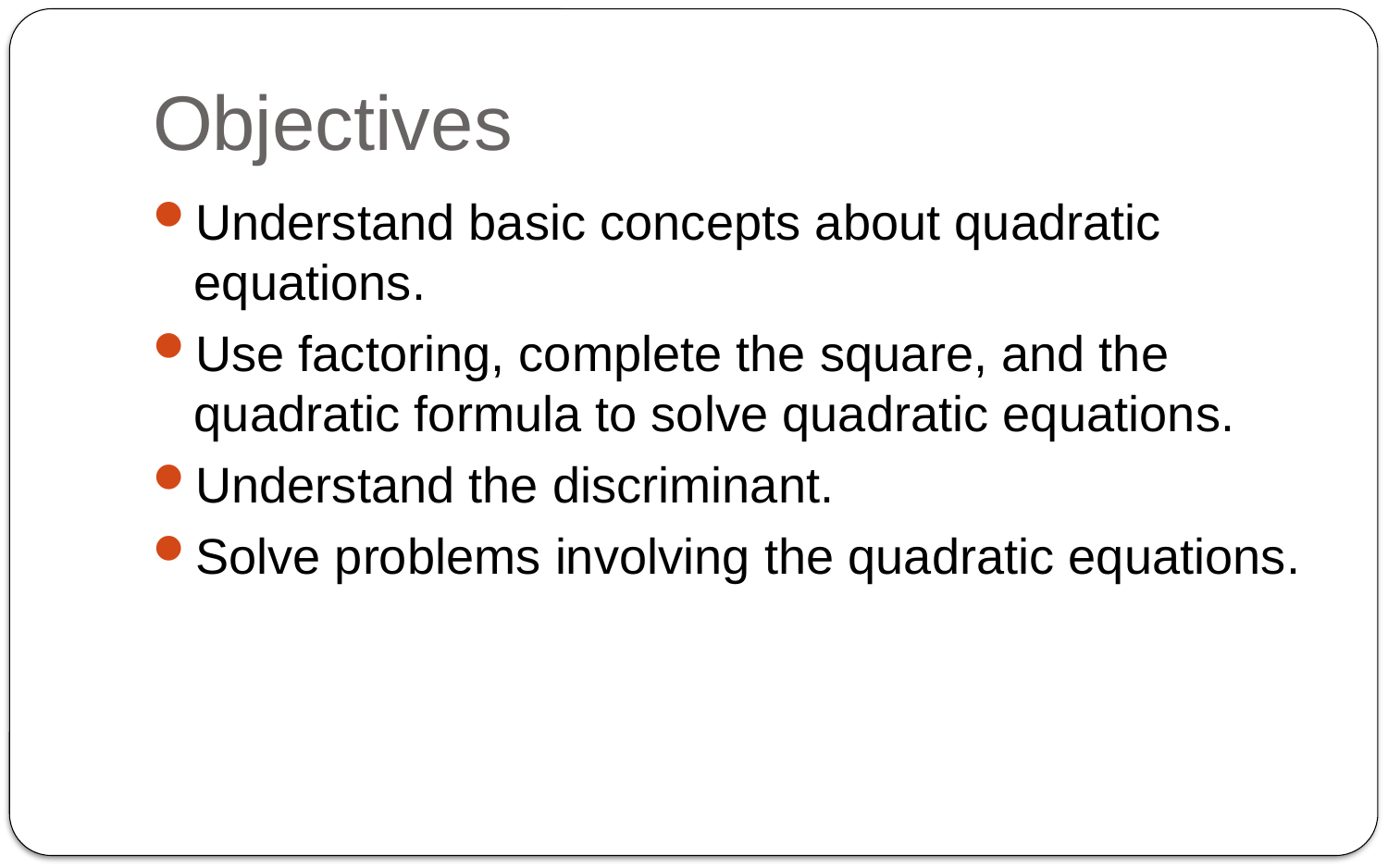

# Objectives
Understand basic concepts about quadratic equations.
Use factoring, complete the square, and the quadratic formula to solve quadratic equations.
Understand the discriminant.
Solve problems involving the quadratic equations.